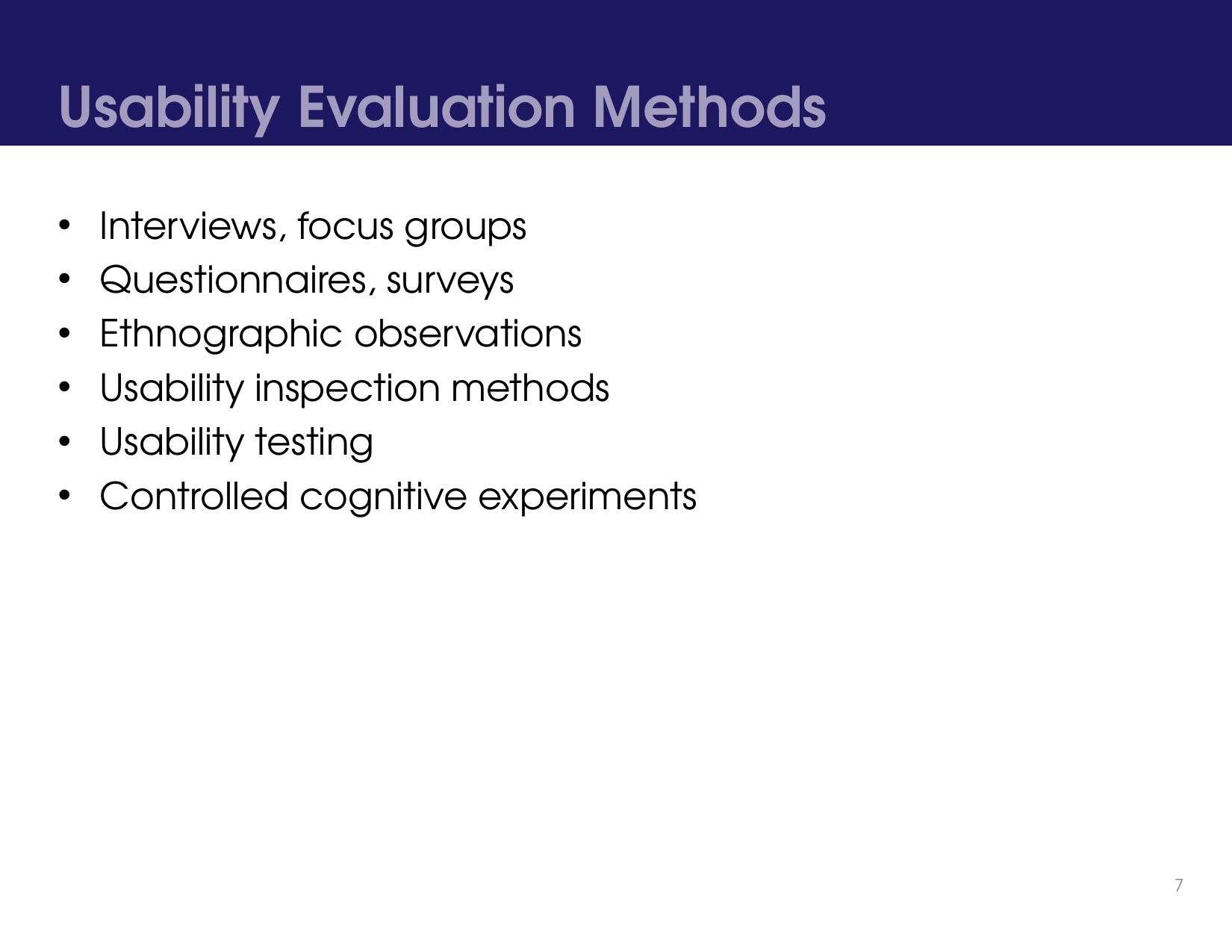

# Usability Evaluation Methods
Interviews, focus groups
Questionnaires, surveys
Ethnographic observations
Usability inspection methods
Usability testing
Controlled cognitive experiments
7